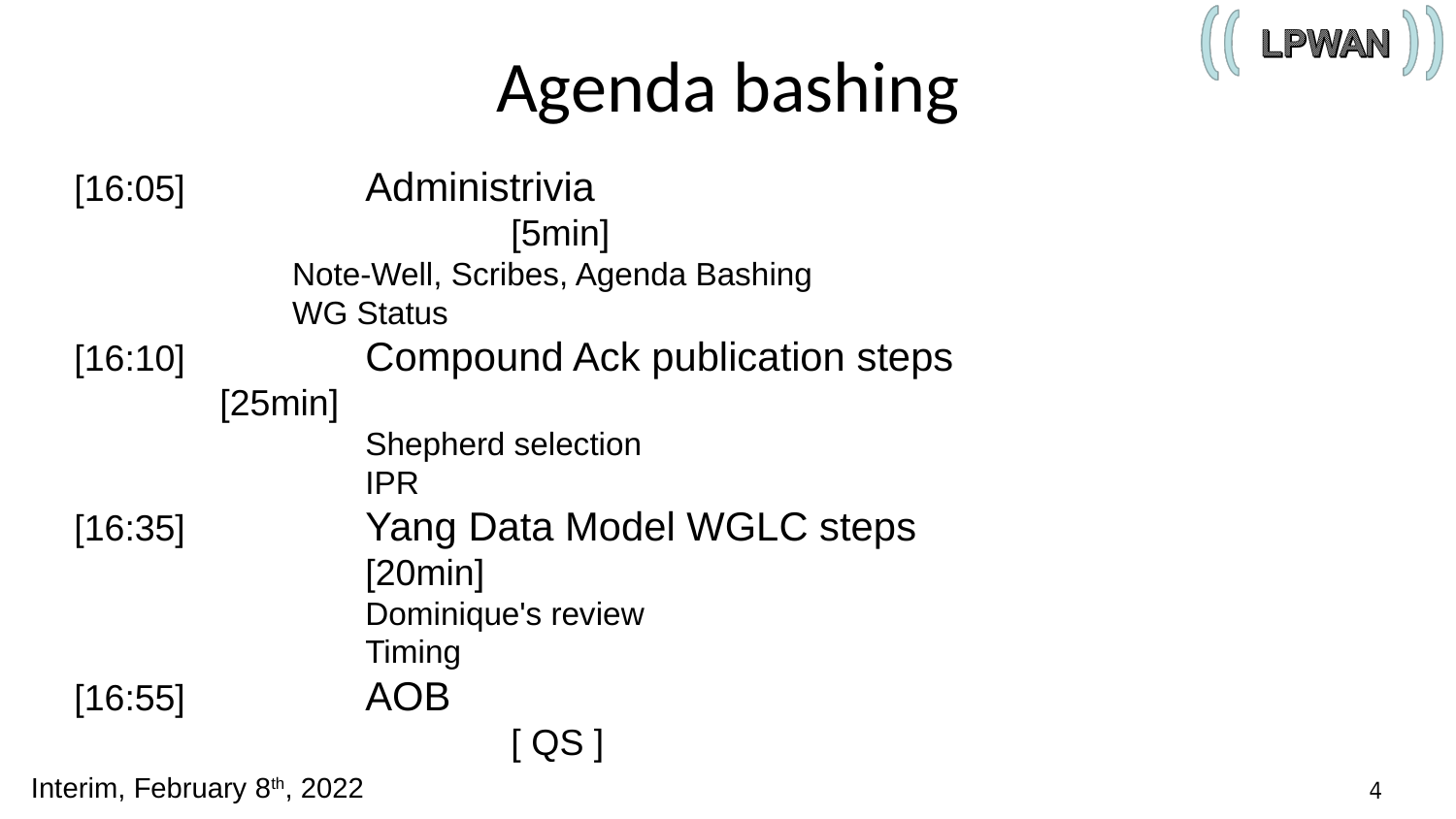

# Agenda bashing
[16:05]		Administrivia                							[5min]
	Note-Well, Scribes, Agenda Bashing
	WG Status
[16:10]		Compound Ack publication steps  			[25min]
		Shepherd selection
		IPR
[16:35]		Yang Data Model WGLC steps    				[20min]
		Dominique's review
		Timing
[16:55]		AOB                                      						[ QS ]
4